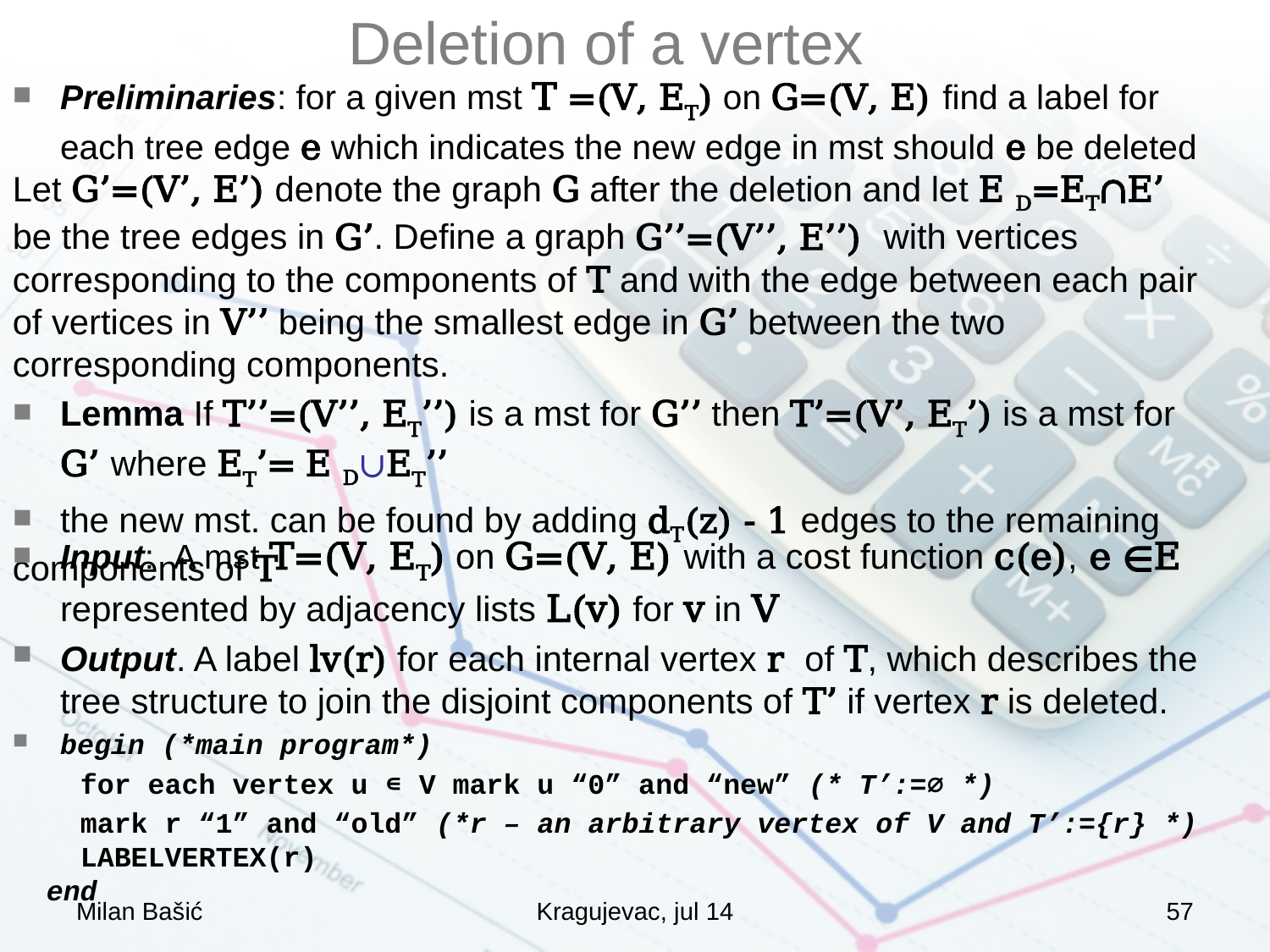

# Deletion of a vertex
Preliminaries: for a given mst T =(V, ET) on G=(V, E) find a label for each tree edge e which indicates the new edge in mst should e be deleted
Let G’=(V’, E’) denote the graph G after the deletion and let E D=ET∩E’ be the tree edges in G’. Define a graph G’’=(V’’, E’’)  with vertices corresponding to the components of T and with the edge between each pair of vertices in V’’ being the smallest edge in G’ between the two corresponding components.
Lemma If T’’=(V’’, ET’’) is a mst for G’’ then T’=(V’, ET’) is a mst for G’ where ET’= E D∪ET’’
the new mst. can be found by adding dT(z) - 1 edges to the remaining
components of T

Input:  A mst T=(V, ET) on G=(V, E) with a cost function c(e), e ∊E represented by adjacency lists L(v) for v in V
Output. A label lv(r) for each internal vertex r  of T, which describes the tree structure to join the disjoint components of T’ if vertex r is deleted.
begin (*main program*)
    for each vertex u ∊ V mark u “0” and “new” (* T’:=⌀ *)
    mark r “1” and “old” (*r – an arbitrary vertex of V and T’:={r} *)
    LABELVERTEX(r)
  end

Milan Bašić
Kragujevac, jul 14
57